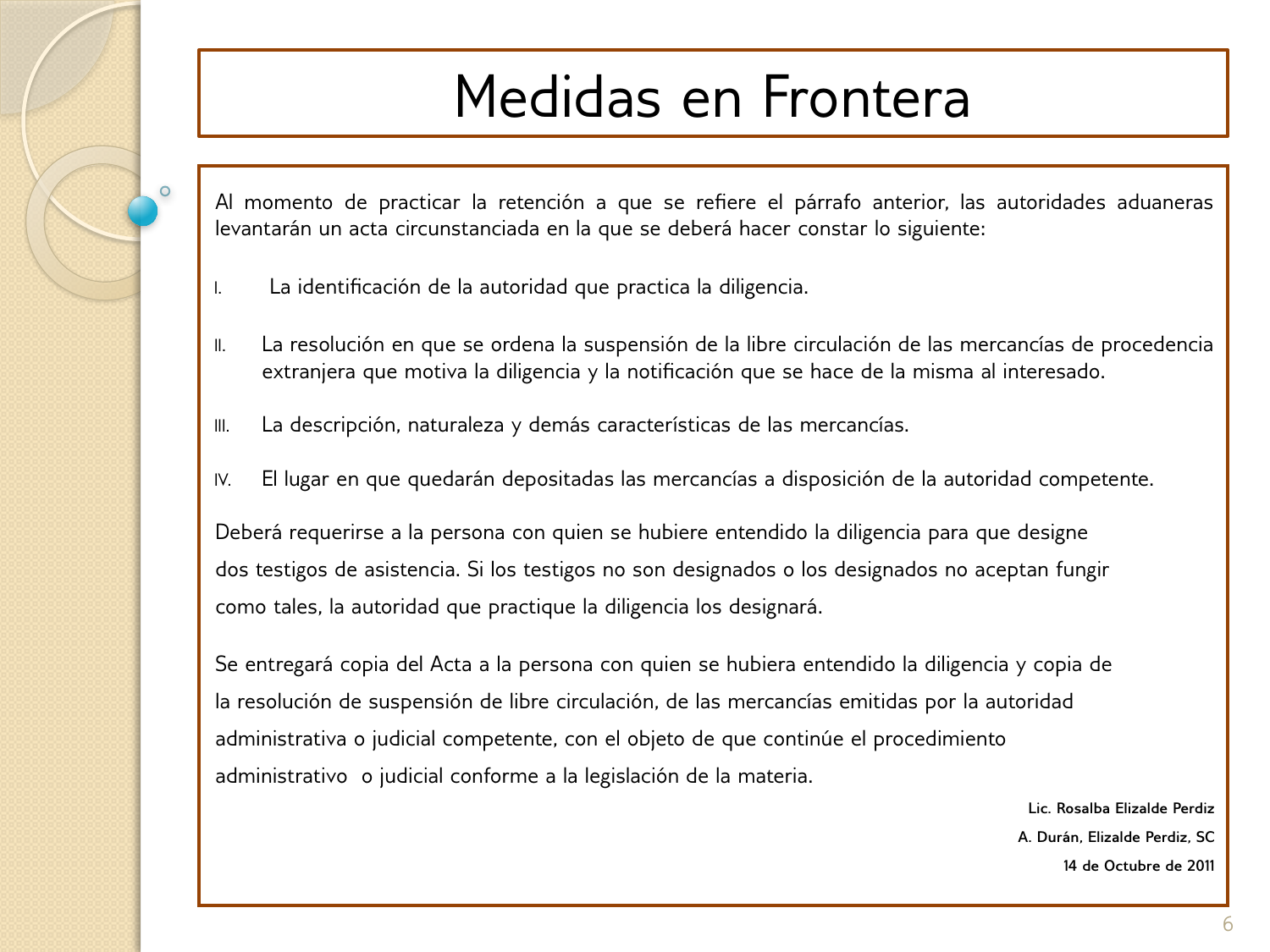

# Medidas en Frontera

Al momento de practicar la retención a que se refiere el párrafo anterior, las autoridades aduaneras levantarán un acta circunstanciada en la que se deberá hacer constar lo siguiente:

La identificación de la autoridad que practica la diligencia.

La resolución en que se ordena la suspensión de la libre circulación de las mercancías de procedencia extranjera que motiva la diligencia y la notificación que se hace de la misma al interesado.

La descripción, naturaleza y demás características de las mercancías.

El lugar en que quedarán depositadas las mercancías a disposición de la autoridad competente.

Deberá requerirse a la persona con quien se hubiere entendido la diligencia para que designe
dos testigos de asistencia. Si los testigos no son designados o los designados no aceptan fungir
como tales, la autoridad que practique la diligencia los designará.

Se entregará copia del Acta a la persona con quien se hubiera entendido la diligencia y copia de
la resolución de suspensión de libre circulación, de las mercancías emitidas por la autoridad
administrativa o judicial competente, con el objeto de que continúe el procedimiento
administrativo  o judicial conforme a la legislación de la materia.
Lic. Rosalba Elizalde Perdiz
A. Durán, Elizalde Perdiz, SC
14 de Octubre de 2011

6